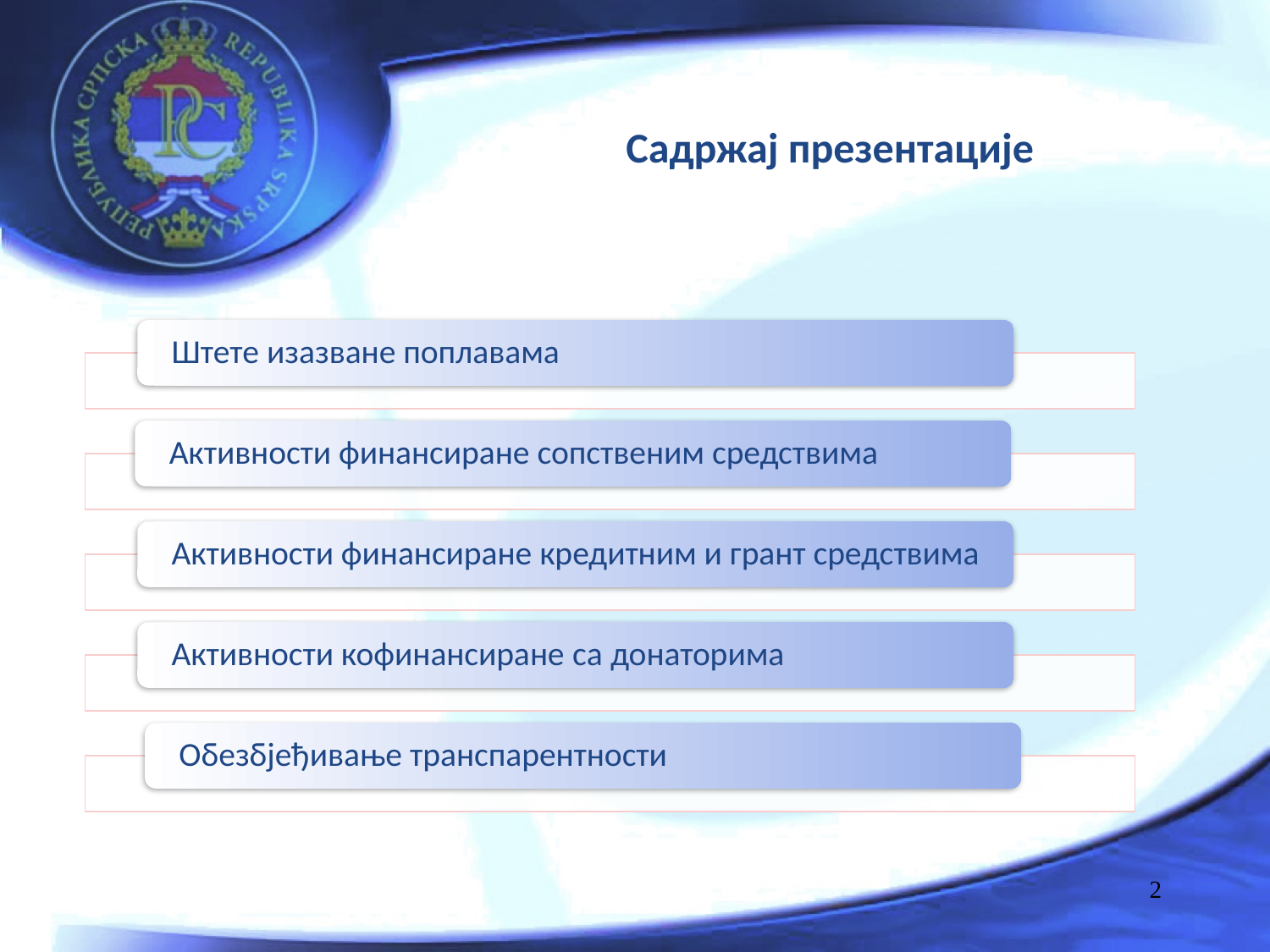

# Садржај презентације
Штете изазване поплавама
Активности финансиране сопственим средствима
Активности финансиране кредитним и грант средствима
Активности кофинансиране са донаторима
Обезбјеђивање транспарентности
2